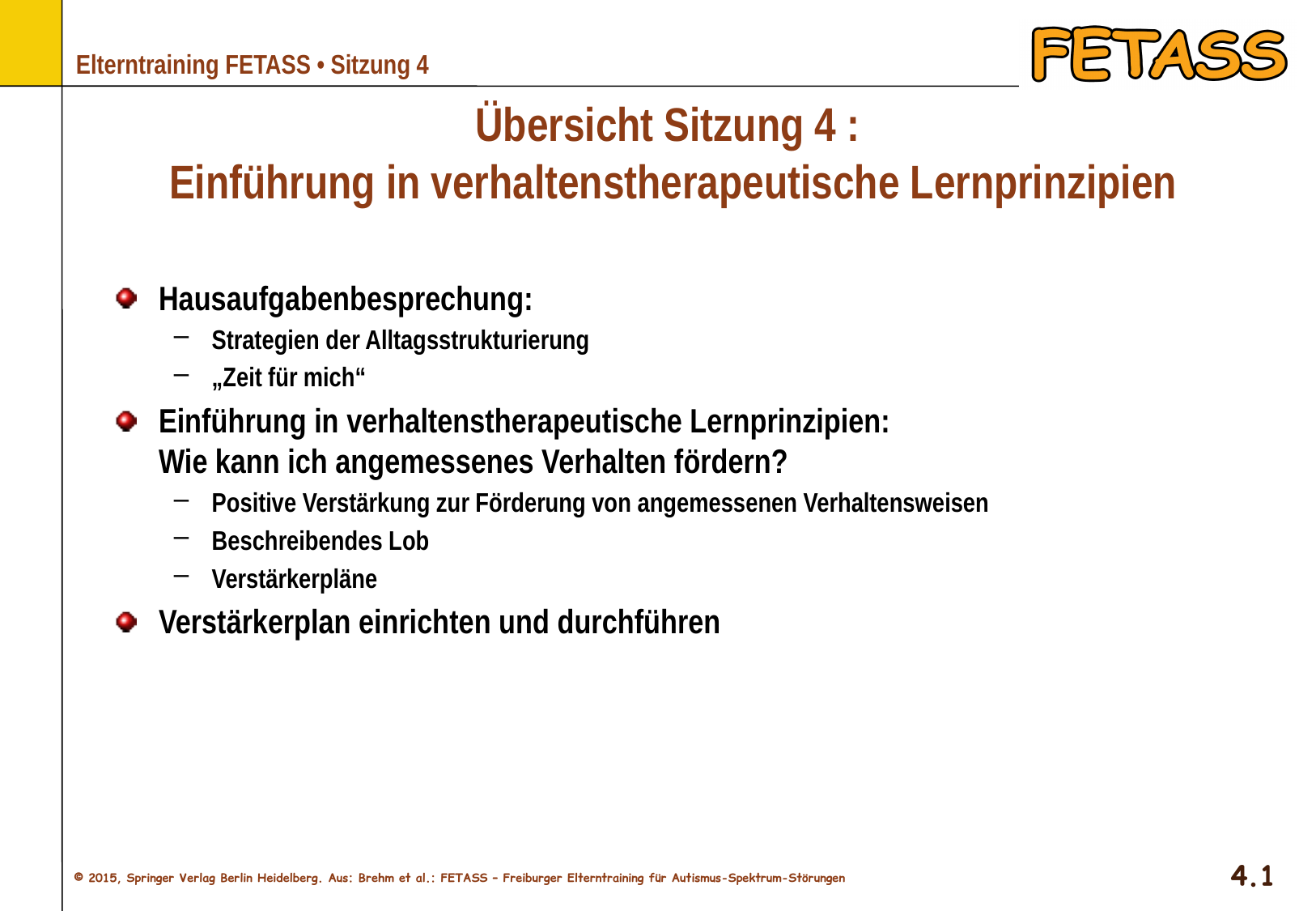

# Übersicht Sitzung 4 : Einführung in verhaltenstherapeutische Lernprinzipien
Hausaufgabenbesprechung:
Strategien der Alltagsstrukturierung
„Zeit für mich“
Einführung in verhaltenstherapeutische Lernprinzipien:
Wie kann ich angemessenes Verhalten fördern?
Positive Verstärkung zur Förderung von angemessenen Verhaltensweisen
Beschreibendes Lob
Verstärkerpläne
Verstärkerplan einrichten und durchführen

4.1